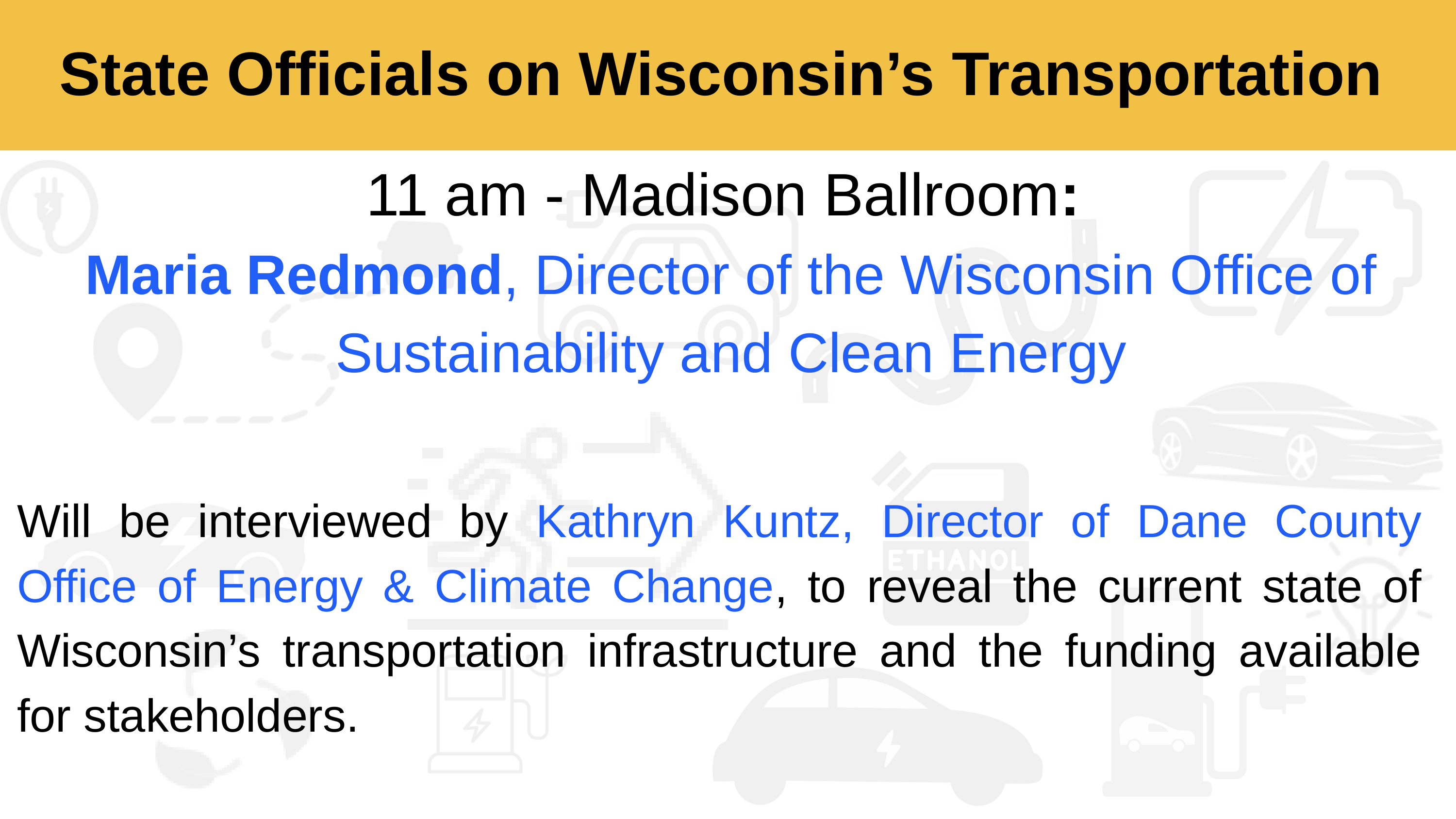

State Officials on Wisconsin’s Transportation
11 am - Madison Ballroom:
Maria Redmond, Director of the Wisconsin Office of Sustainability and Clean Energy

Will be interviewed by Kathryn Kuntz, Director of Dane County Office of Energy & Climate Change, to reveal the current state of Wisconsin’s transportation infrastructure and the funding available for stakeholders.